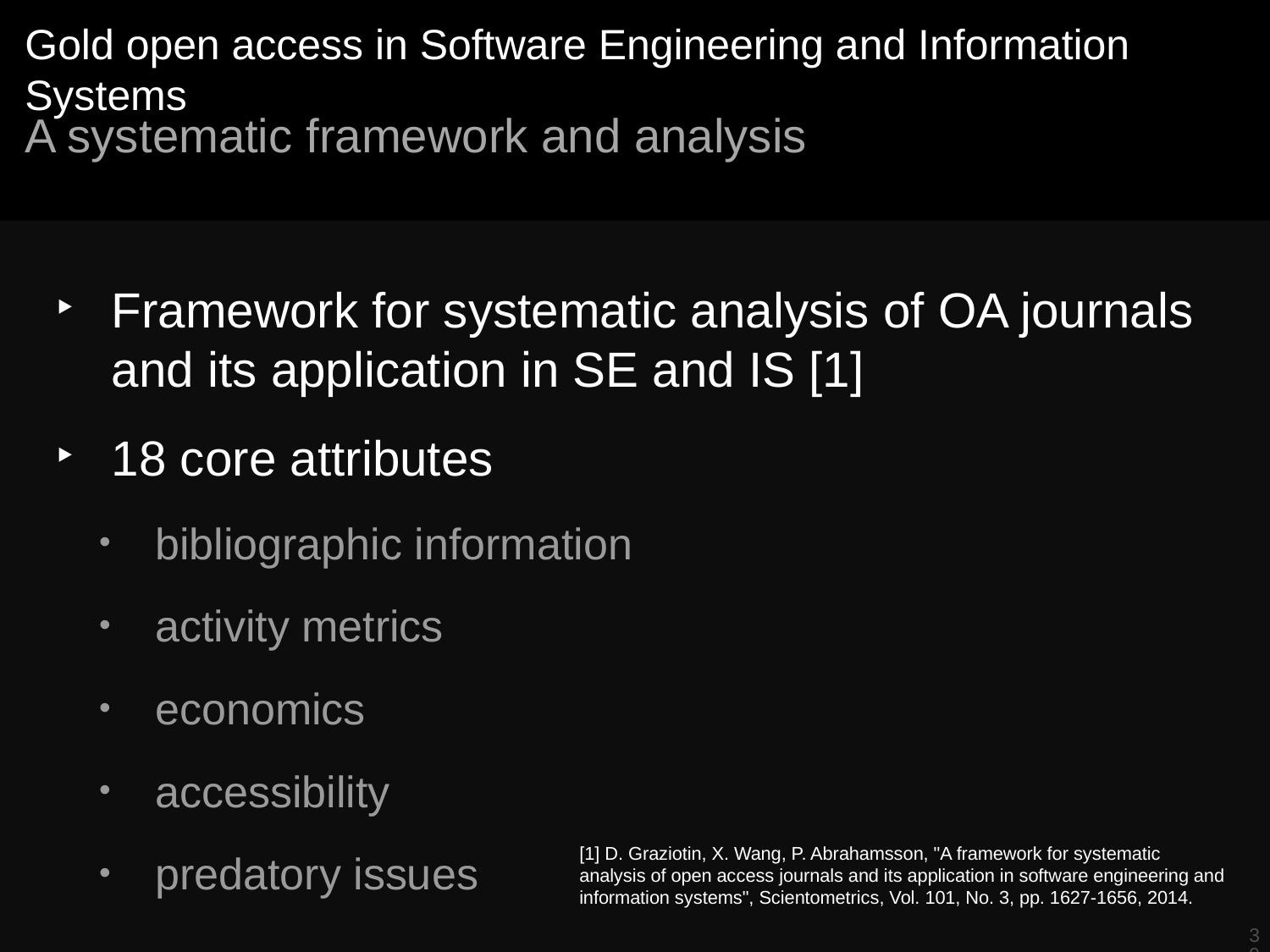

# Gold open access in Software Engineering and Information Systems
A systematic framework and analysis
Framework for systematic analysis of OA journals and its application in SE and IS [1]
18 core attributes
bibliographic information
activity metrics
economics
accessibility
predatory issues
[1] D. Graziotin, X. Wang, P. Abrahamsson, "A framework for systematic analysis of open access journals and its application in software engineering and information systems", Scientometrics, Vol. 101, No. 3, pp. 1627-1656, 2014.
39